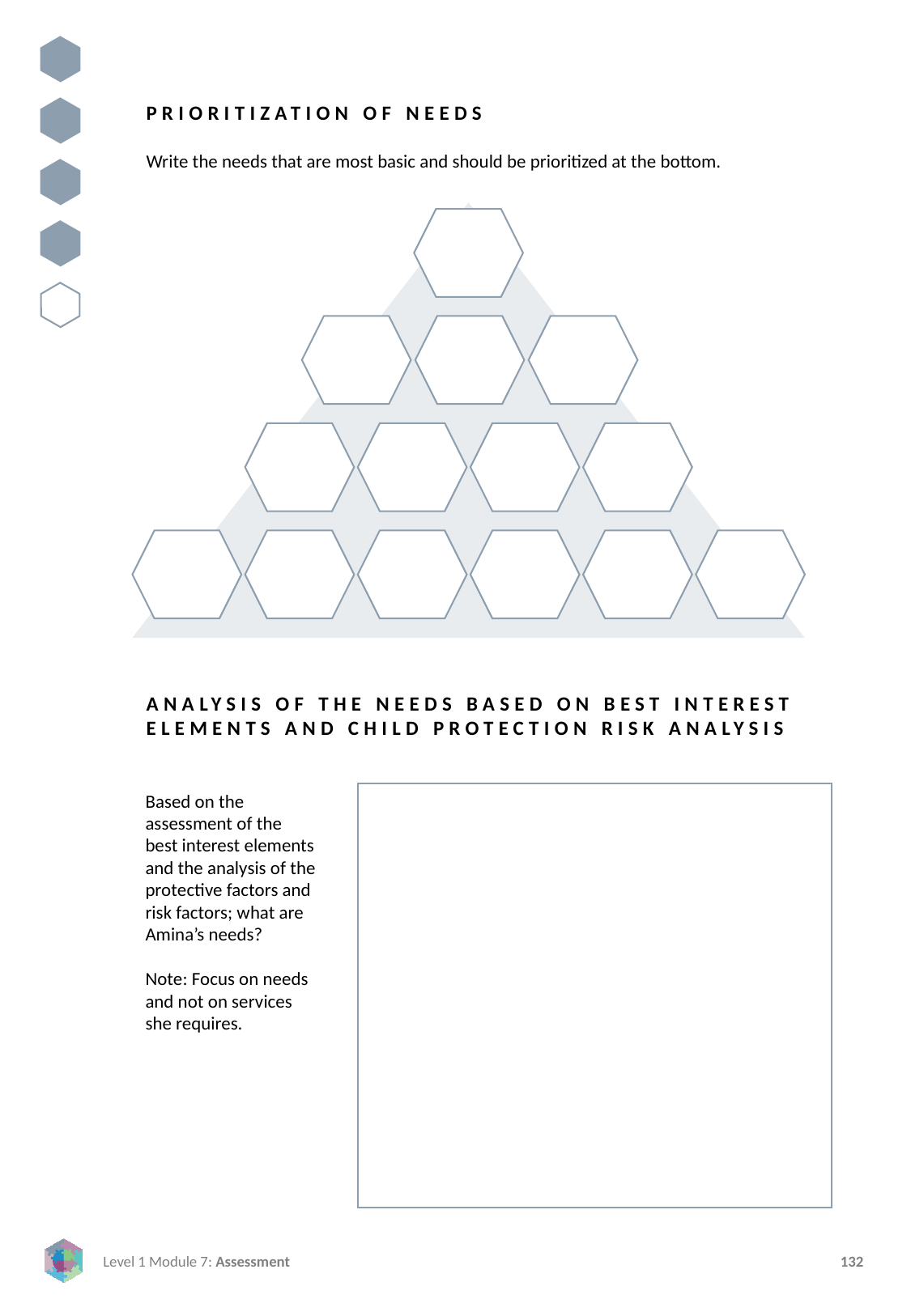

PRIORITIZATION OF NEEDS

Write the needs that are most basic and should be prioritized at the bottom.

ANALYSIS OF THE NEEDS BASED ON BEST INTEREST ELEMENTS AND CHILD PROTECTION RISK ANALYSIS
Based on the assessment of the best interest elements and the analysis of the protective factors and risk factors; what are Amina’s needs?

Note: Focus on needs and not on services she requires.